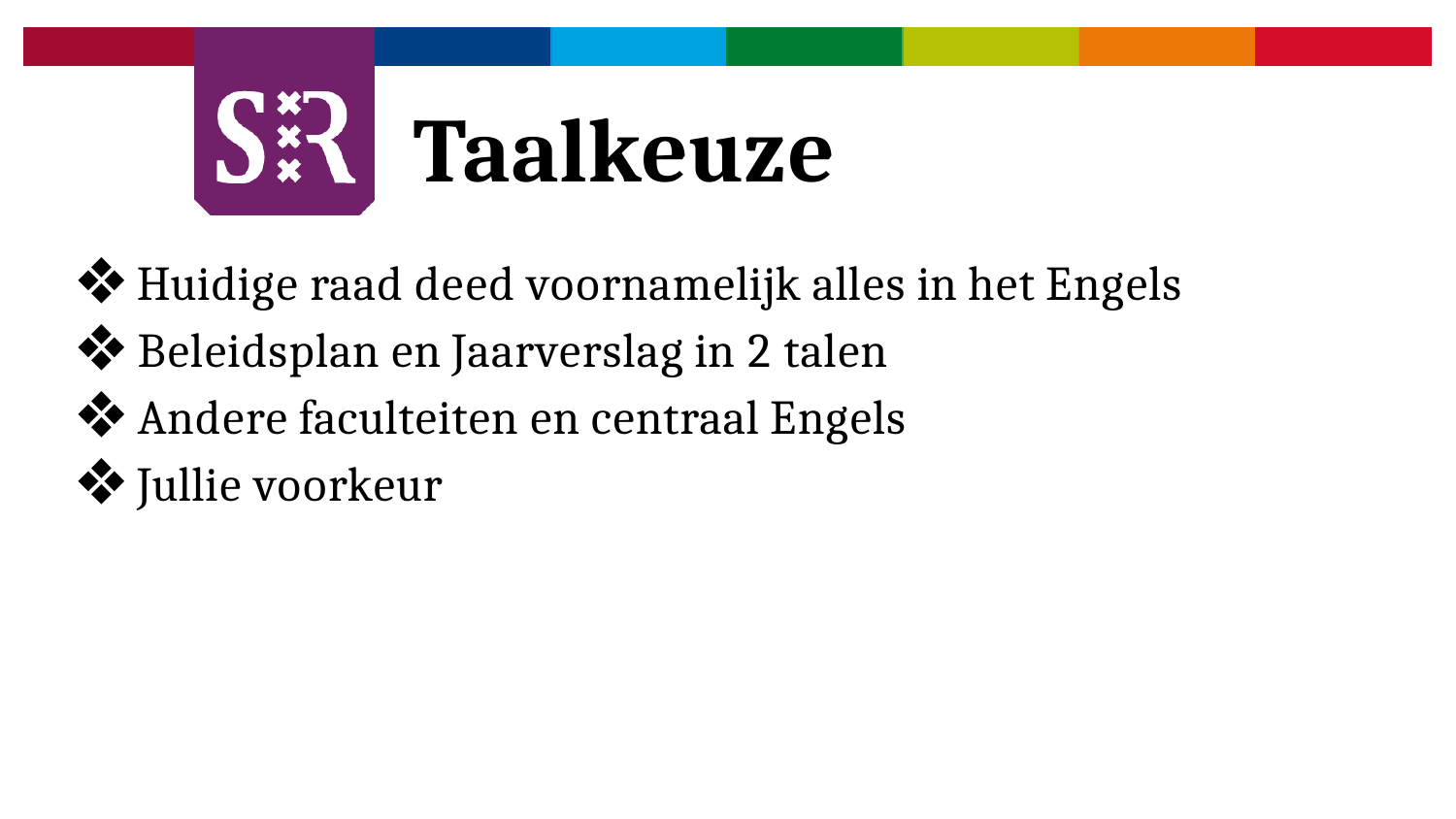

# Taalkeuze
Huidige raad deed voornamelijk alles in het Engels
Beleidsplan en Jaarverslag in 2 talen
Andere faculteiten en centraal Engels
Jullie voorkeur